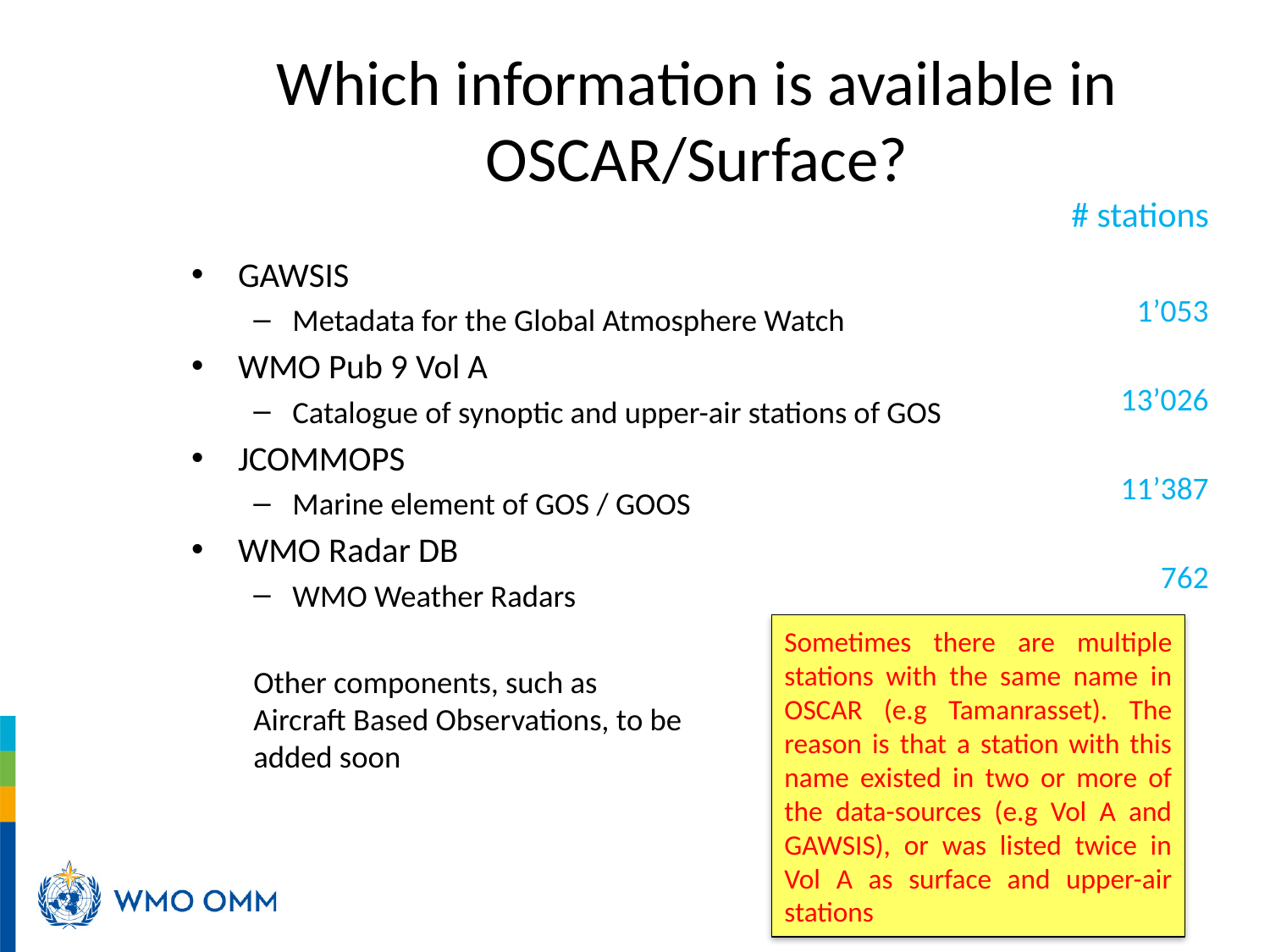

# Which information is available in OSCAR/Surface?
# stations

1’053

 13’026

11’387

 762
GAWSIS
Metadata for the Global Atmosphere Watch
WMO Pub 9 Vol A
Catalogue of synoptic and upper-air stations of GOS
JCOMMOPS
Marine element of GOS / GOOS
WMO Radar DB
WMO Weather Radars

Other components, such as
Aircraft Based Observations, to be
added soon

Sometimes there are multiple stations with the same name in OSCAR (e.g Tamanrasset). The reason is that a station with this name existed in two or more of the data-sources (e.g Vol A and GAWSIS), or was listed twice in Vol A as surface and upper-air stations